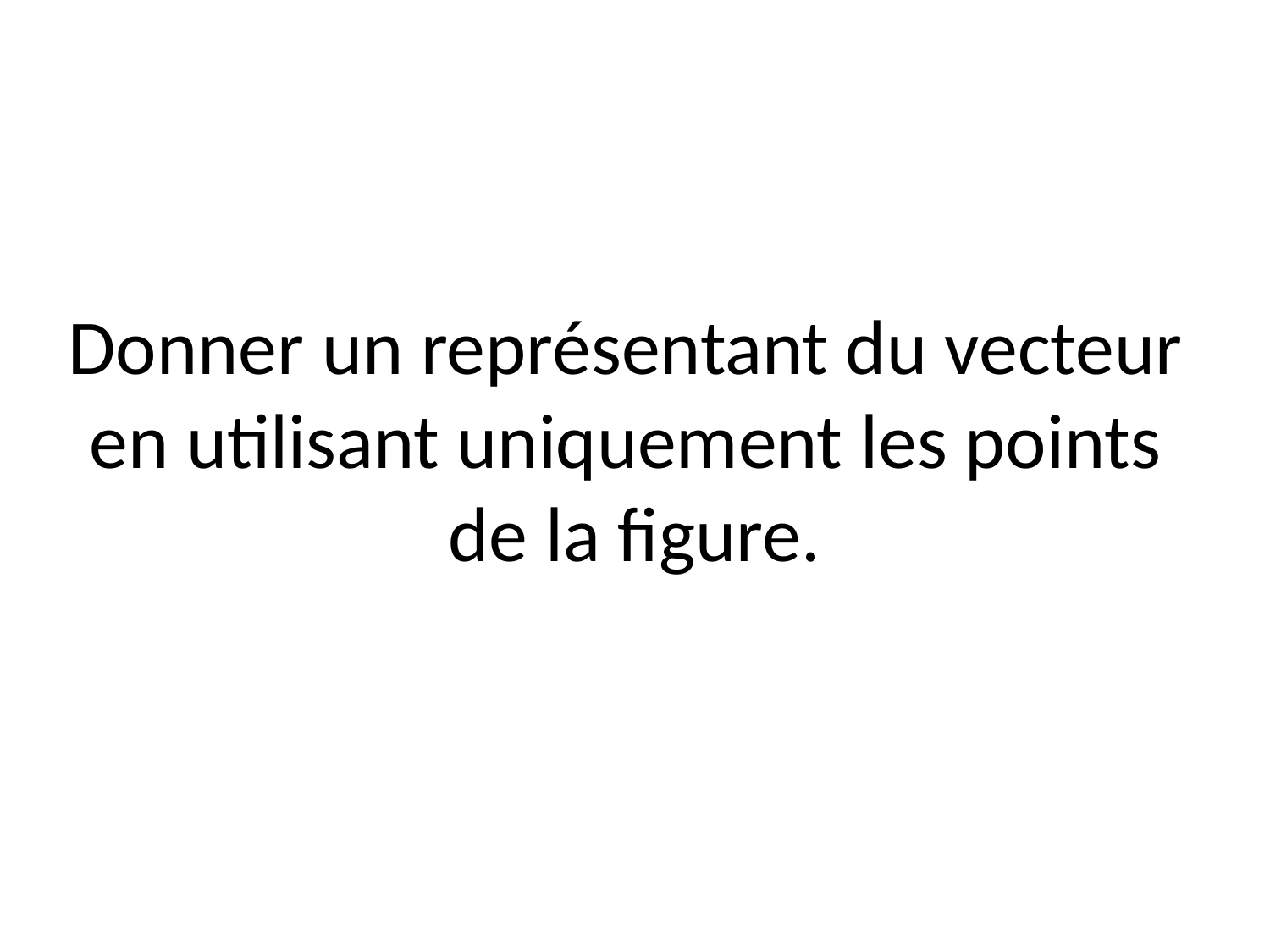

# Donner un représentant du vecteur en utilisant uniquement les points de la figure.